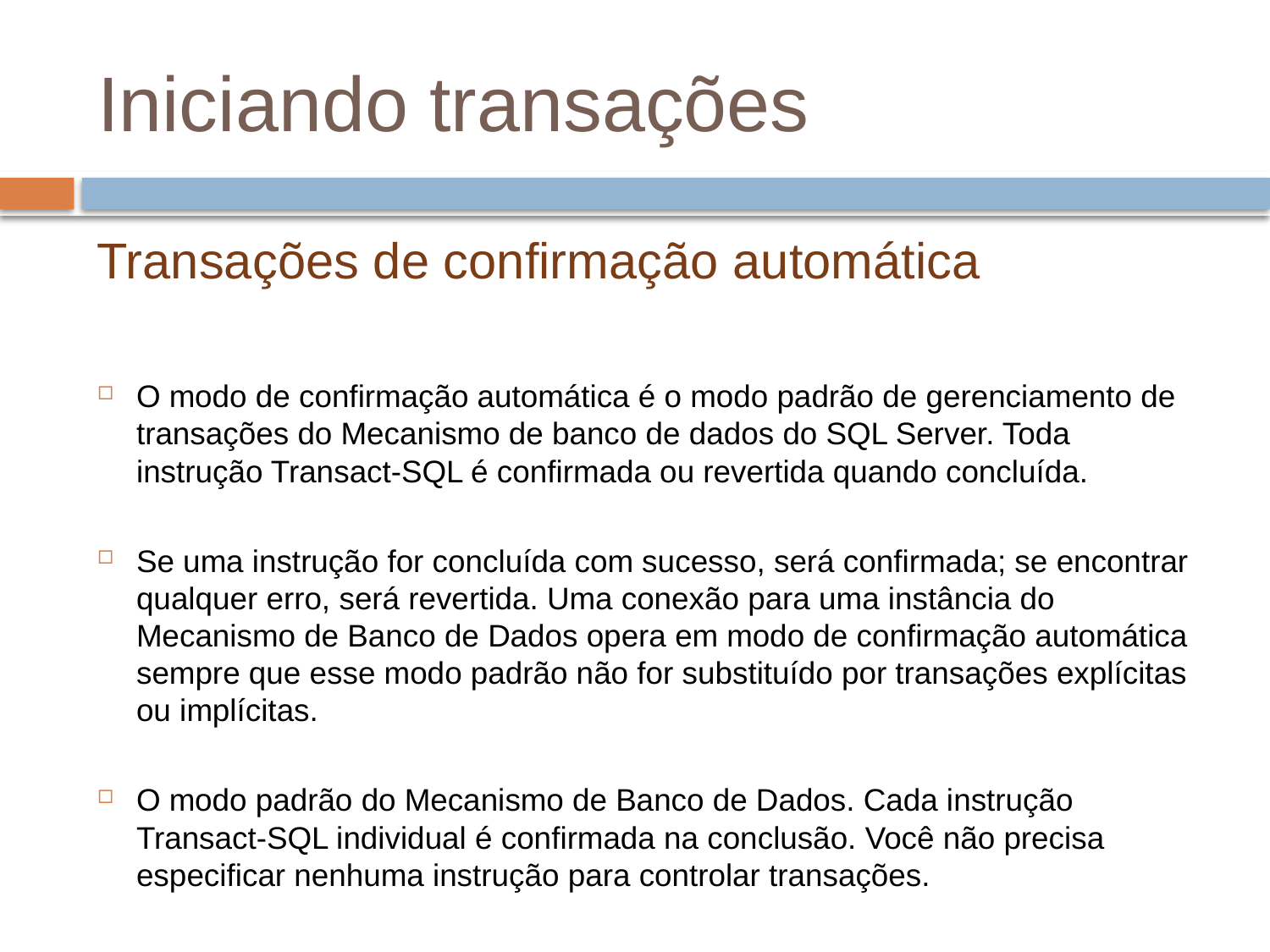

# Iniciando transações
Transações de confirmação automática
O modo de confirmação automática é o modo padrão de gerenciamento de transações do Mecanismo de banco de dados do SQL Server. Toda instrução Transact-SQL é confirmada ou revertida quando concluída.

Se uma instrução for concluída com sucesso, será confirmada; se encontrar qualquer erro, será revertida. Uma conexão para uma instância do Mecanismo de Banco de Dados opera em modo de confirmação automática sempre que esse modo padrão não for substituído por transações explícitas ou implícitas.

O modo padrão do Mecanismo de Banco de Dados. Cada instrução Transact-SQL individual é confirmada na conclusão. Você não precisa especificar nenhuma instrução para controlar transações.